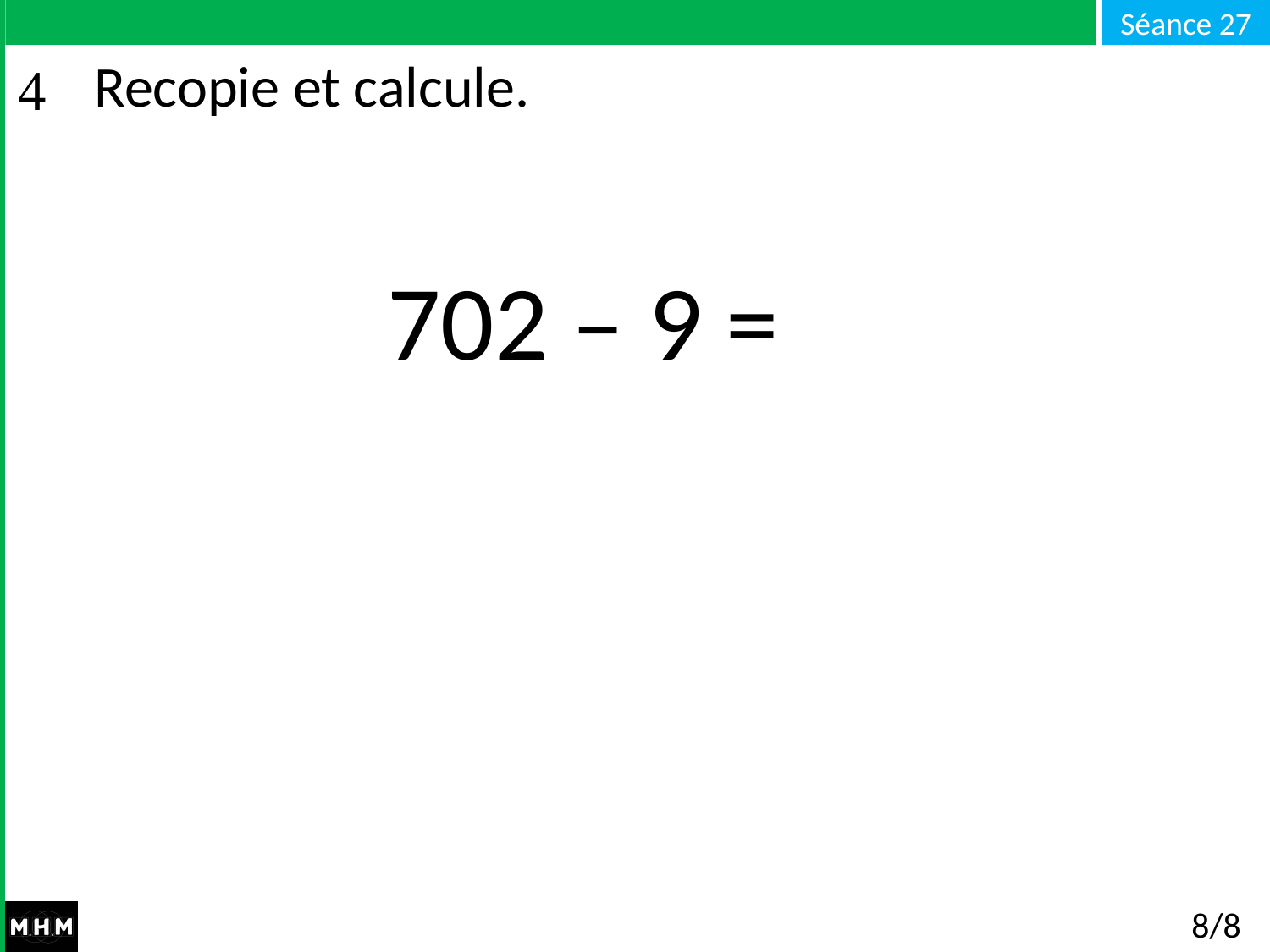

# Recopie et calcule.
702 – 9 =
8/8